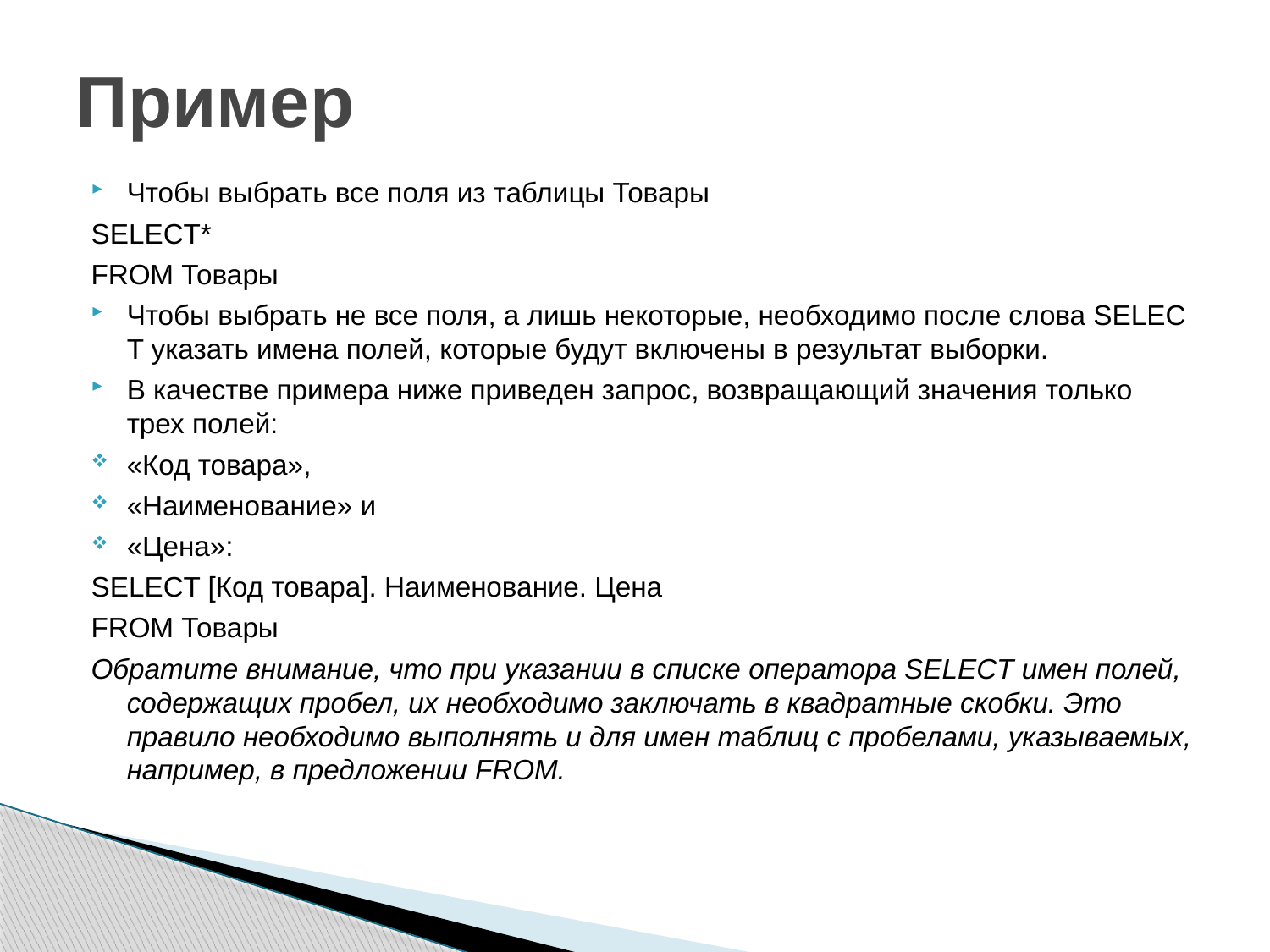

# Пример
Чтобы выбрать все поля из таблицы Товары
SELECT*
FROM Товары
Чтобы выбрать не все поля, а лишь некоторые, необходимо после слова SELEC T указать имена полей, которые будут включены в результат выборки.
В качестве примера ниже приведен запрос, возвращающий значения только трех полей:
«Код товара»,
«Наименование» и
«Цена»:
SELECT [Код товара]. Наименование. Цена
FROM Товары
Обратите внимание, что при указании в списке оператора SELECT имен полей, содержащих пробел, их необходимо заключать в квадратные скобки. Это правило необходимо выполнять и для имен таблиц с пробелами, указываемых, например, в предложении FROM.